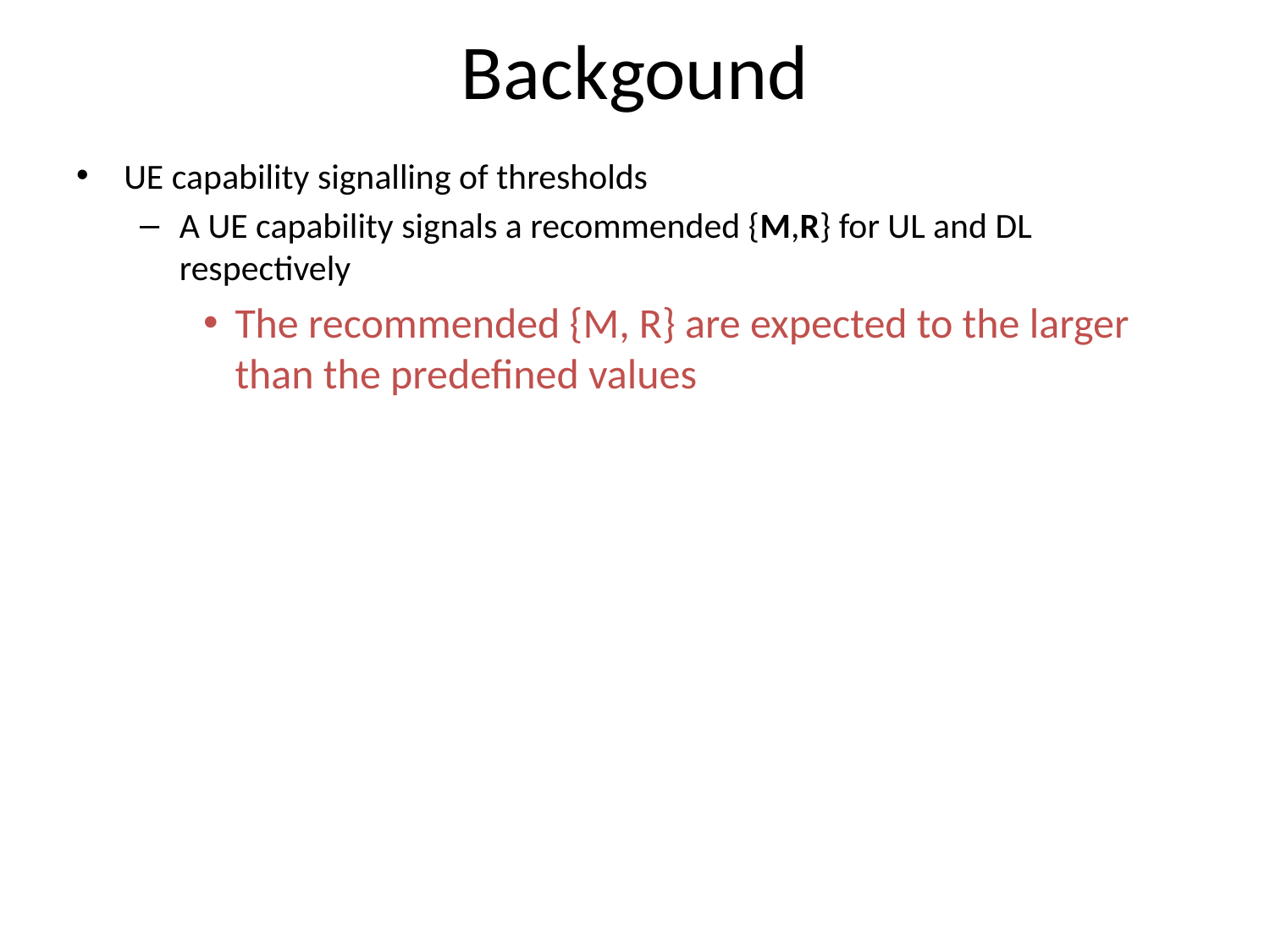

# Backgound
UE capability signalling of thresholds
A UE capability signals a recommended {M,R} for UL and DL respectively
The recommended {M, R} are expected to the larger than the predefined values